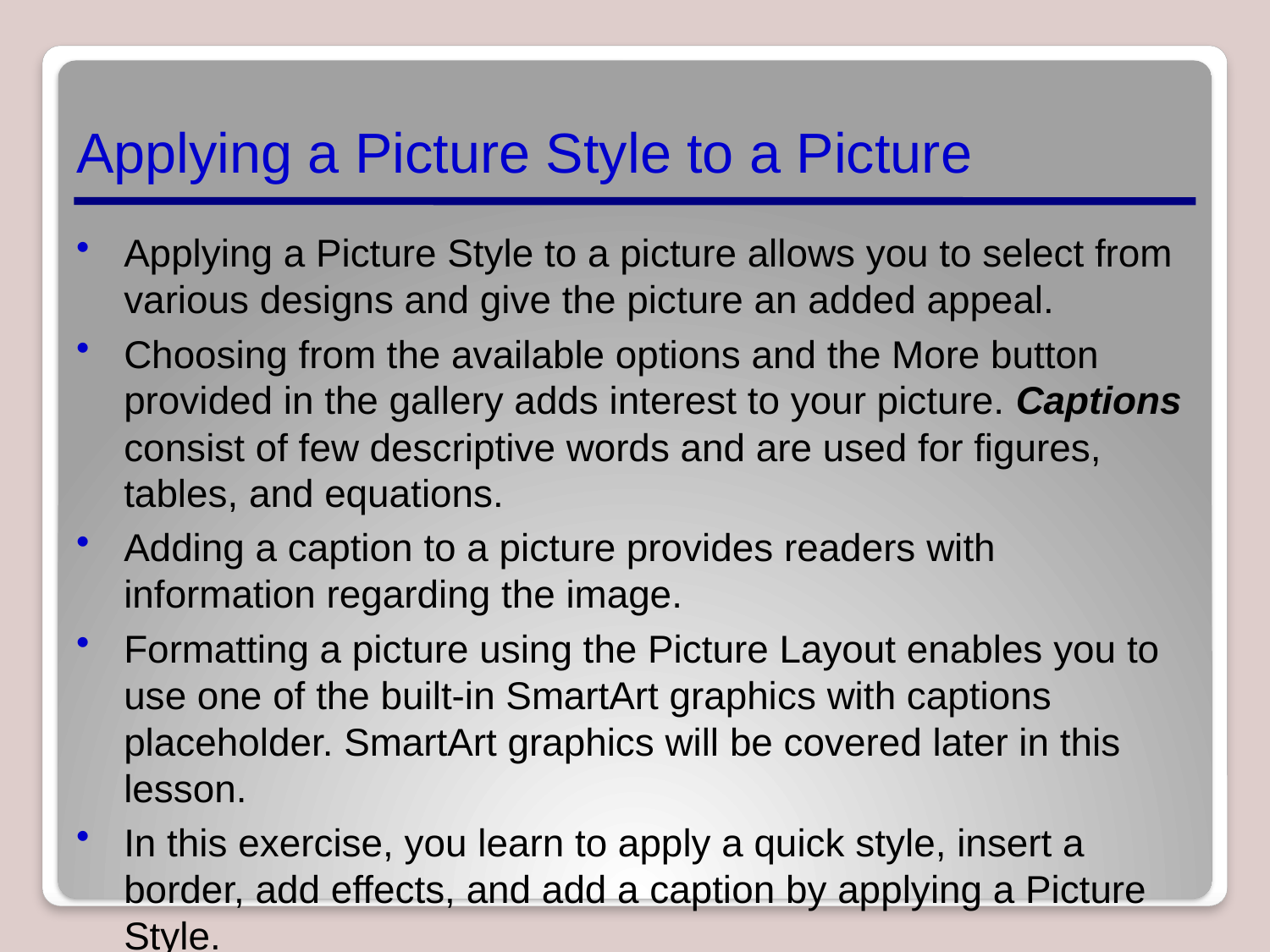

# Applying a Picture Style to a Picture
Applying a Picture Style to a picture allows you to select from various designs and give the picture an added appeal.
Choosing from the available options and the More button provided in the gallery adds interest to your picture. Captions consist of few descriptive words and are used for figures, tables, and equations.
Adding a caption to a picture provides readers with information regarding the image.
Formatting a picture using the Picture Layout enables you to use one of the built-in SmartArt graphics with captions placeholder. SmartArt graphics will be covered later in this lesson.
In this exercise, you learn to apply a quick style, insert a border, add effects, and add a caption by applying a Picture Style.